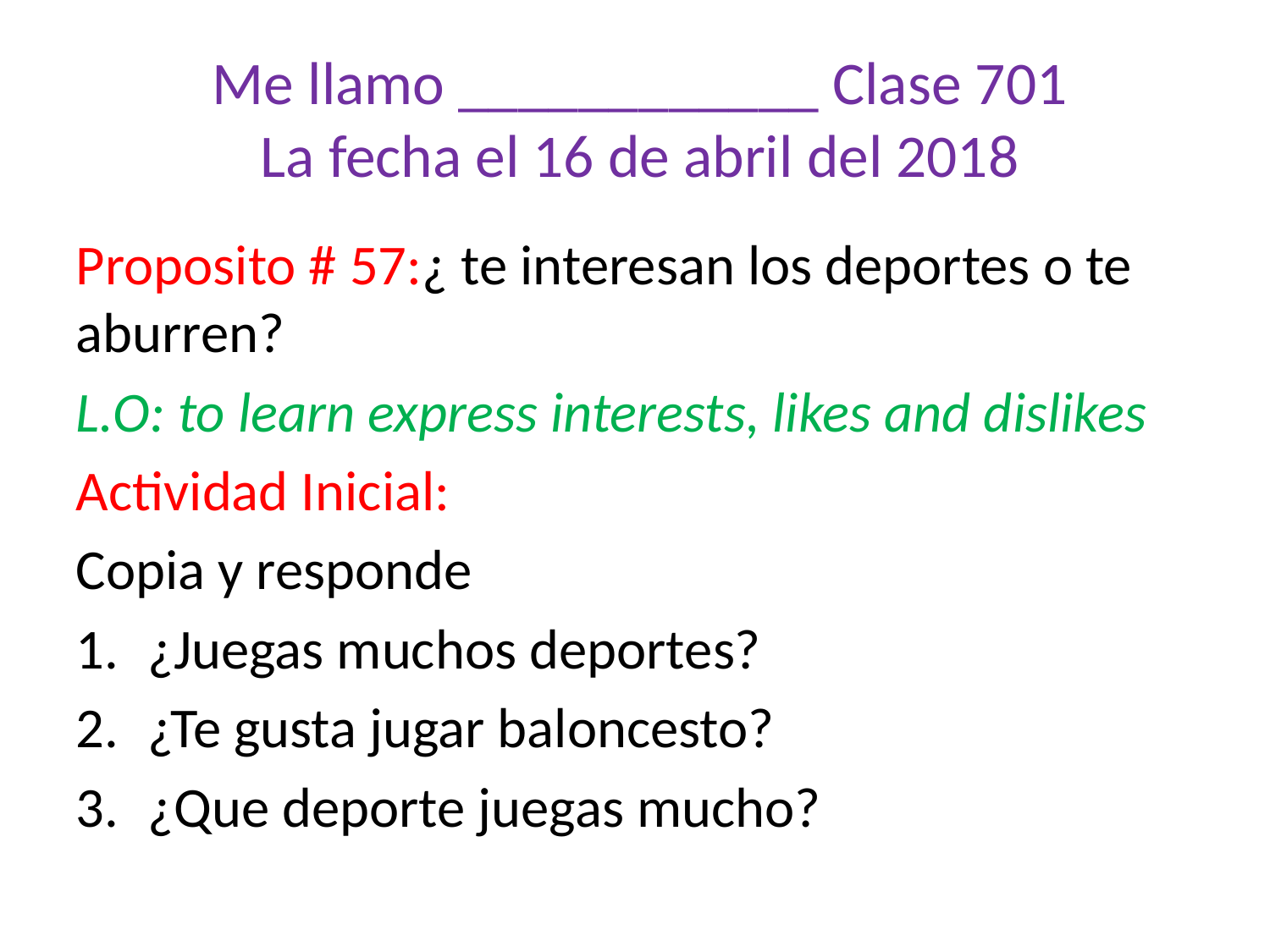

Me llamo ____________ Clase 701
La fecha el 16 de abril del 2018
Proposito # 57:¿ te interesan los deportes o te aburren?
L.O: to learn express interests, likes and dislikes
Actividad Inicial:
Copia y responde
¿Juegas muchos deportes?
¿Te gusta jugar baloncesto?
¿Que deporte juegas mucho?